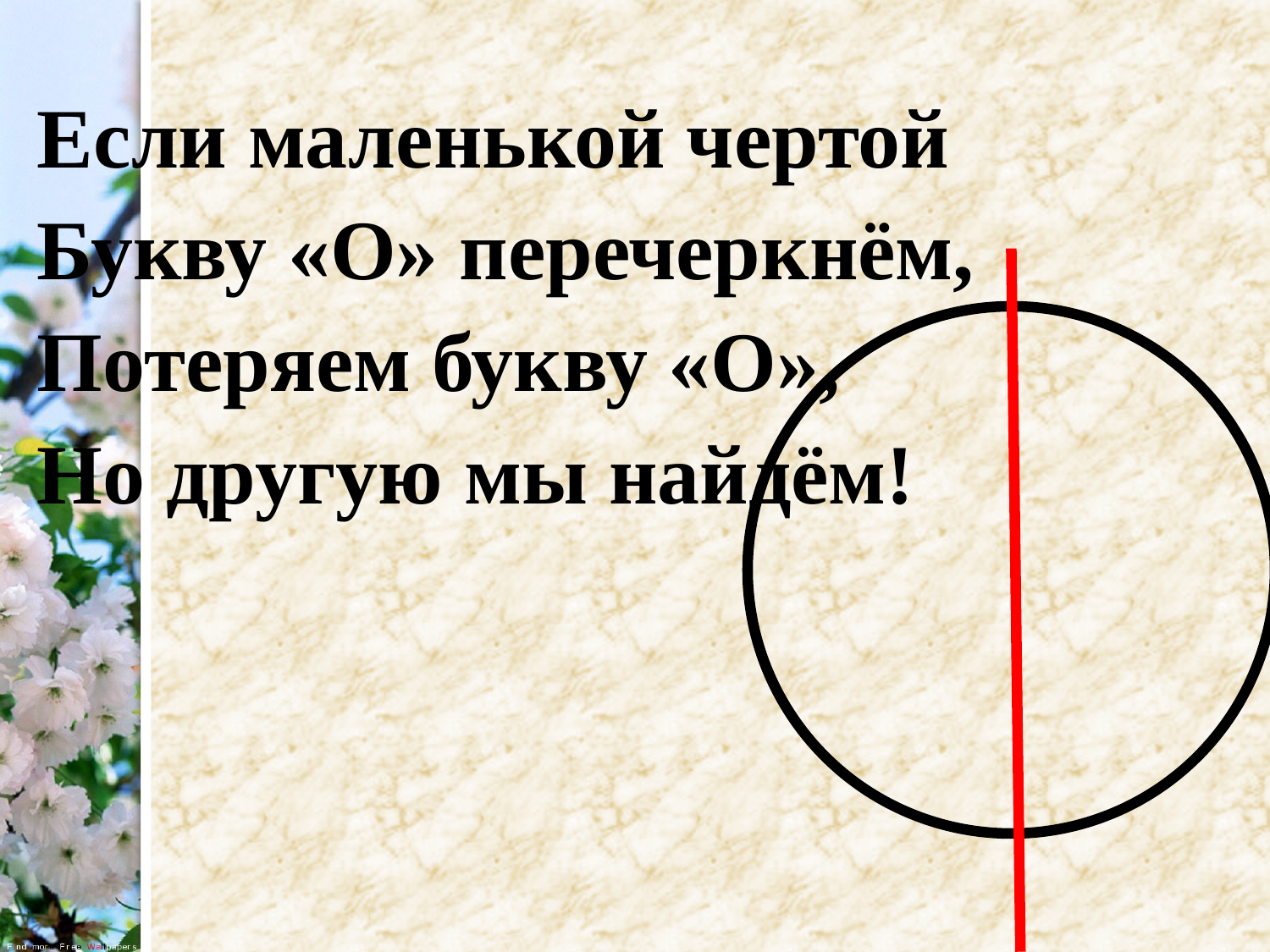

Если маленькой чертой
Букву «О» перечеркнём,
Потеряем букву «О»,
Но другую мы найдём!
#